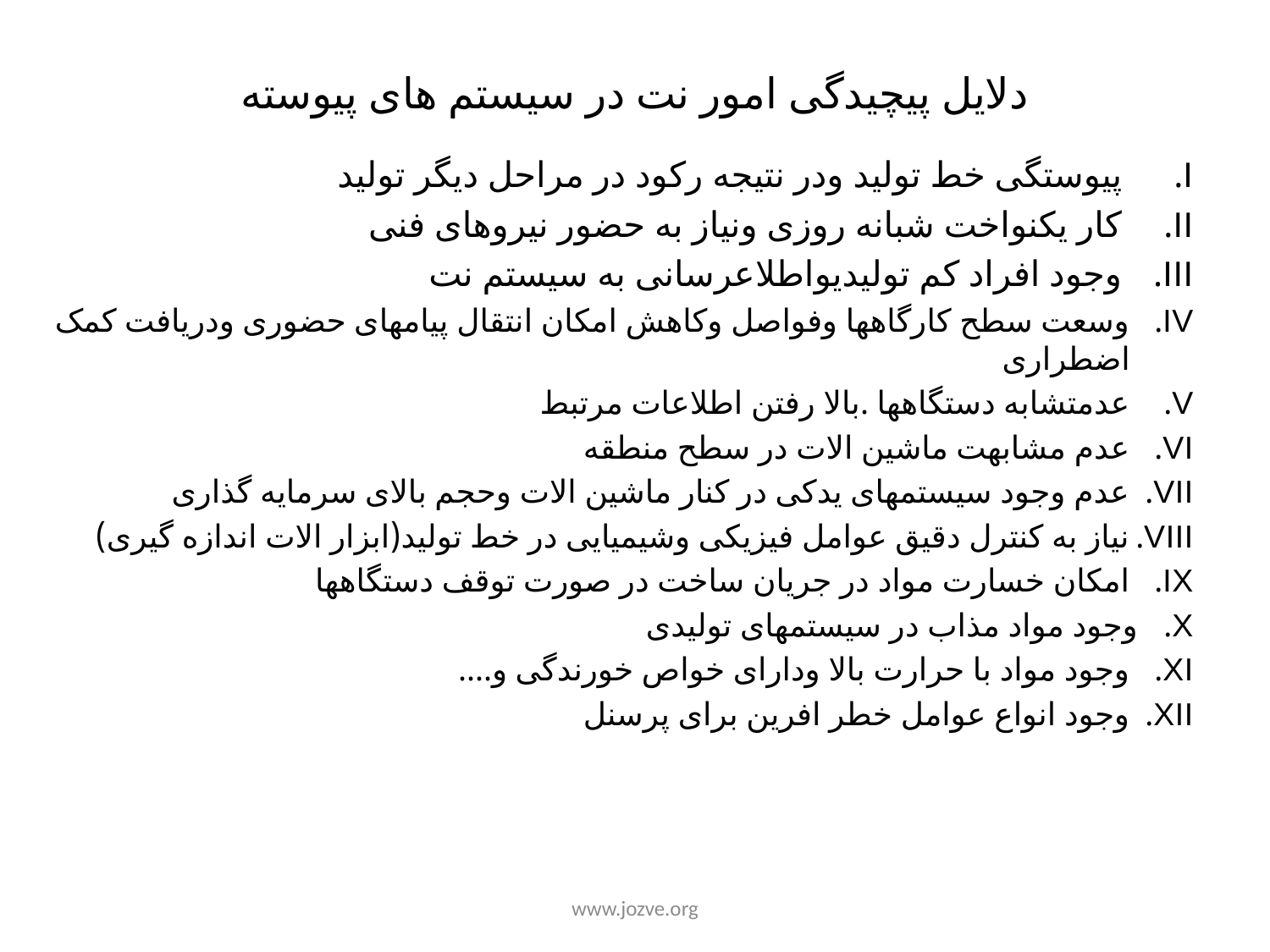

# دلایل پیچیدگی امور نت در سیستم های پیوسته
پیوستگی خط تولید ودر نتیجه رکود در مراحل دیگر تولید
کار یکنواخت شبانه روزی ونیاز به حضور نیروهای فنی
وجود افراد کم تولیدیواطلاعرسانی به سیستم نت
وسعت سطح کارگاهها وفواصل وکاهش امکان انتقال پیامهای حضوری ودریافت کمک اضطراری
عدمتشابه دستگاهها .بالا رفتن اطلاعات مرتبط
عدم مشابهت ماشین الات در سطح منطقه
عدم وجود سیستمهای یدکی در کنار ماشین الات وحجم بالای سرمایه گذاری
نیاز به کنترل دقیق عوامل فیزیکی وشیمیایی در خط تولید(ابزار الات اندازه گیری)
امکان خسارت مواد در جریان ساخت در صورت توقف دستگاهها
وجود مواد مذاب در سیستمهای تولیدی
وجود مواد با حرارت بالا ودارای خواص خورندگی و....
وجود انواع عوامل خطر افرین برای پرسنل

www.jozve.org